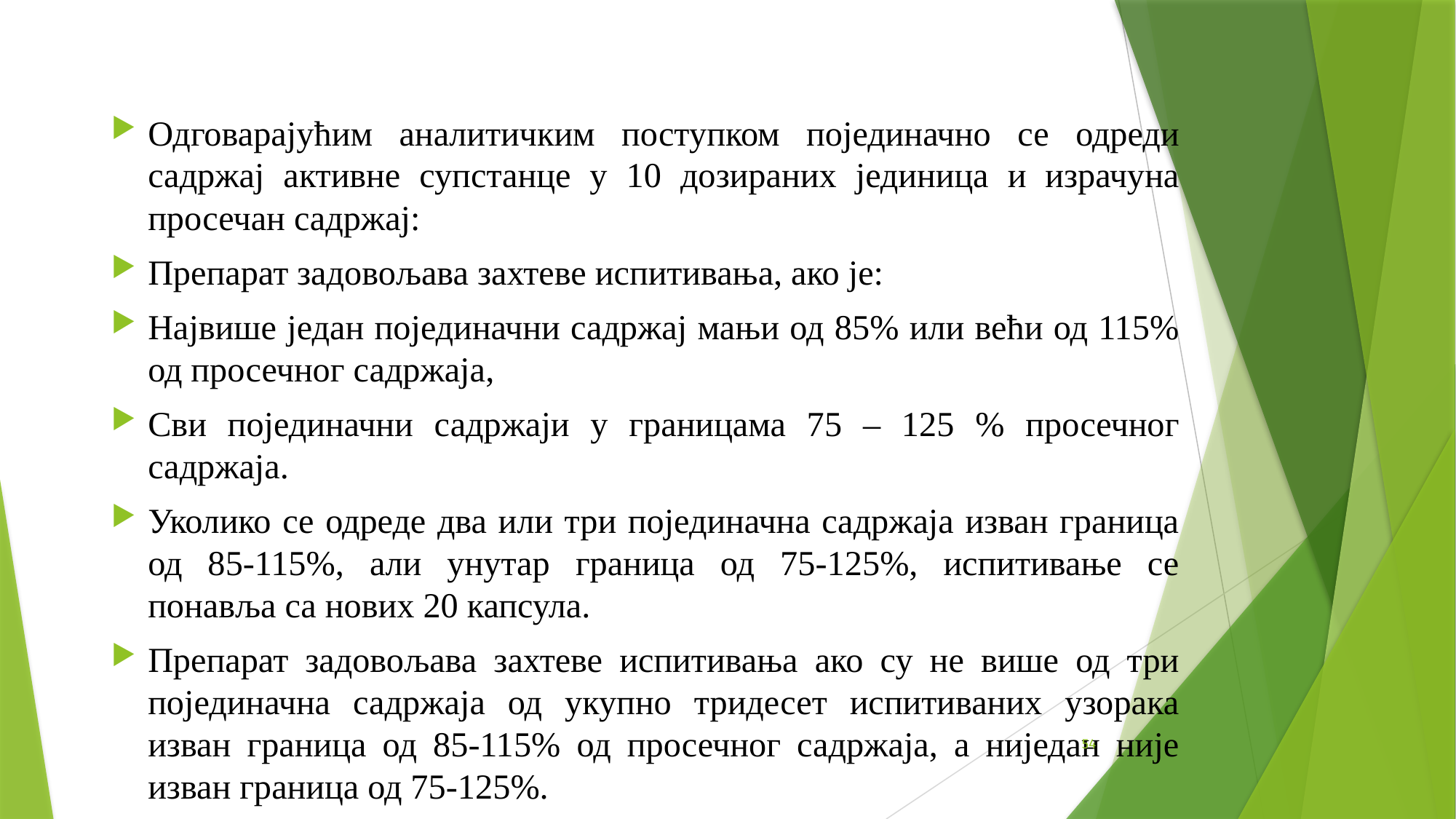

Одговарајућим аналитичким поступком појединачно се одреди садржај активне супстанце у 10 дозираних јединица и израчуна просечан садржај:
Препарат задовољава захтеве испитивања, ако је:
Највише један појединачни садржај мањи од 85% или већи од 115% од просечног садржаја,
Сви појединачни садржаји у границама 75 – 125 % просечног садржаја.
Уколико се одреде два или три појединачна садржаја изван граница од 85-115%, али унутар граница од 75-125%, испитивање се понавља са нових 20 капсула.
Препарат задовољава захтеве испитивања ако су не више од три појединачна садржаја од укупно тридесет испитиваних узорака изван граница од 85-115% од просечног садржаја, а ниједан није изван граница од 75-125%.

54